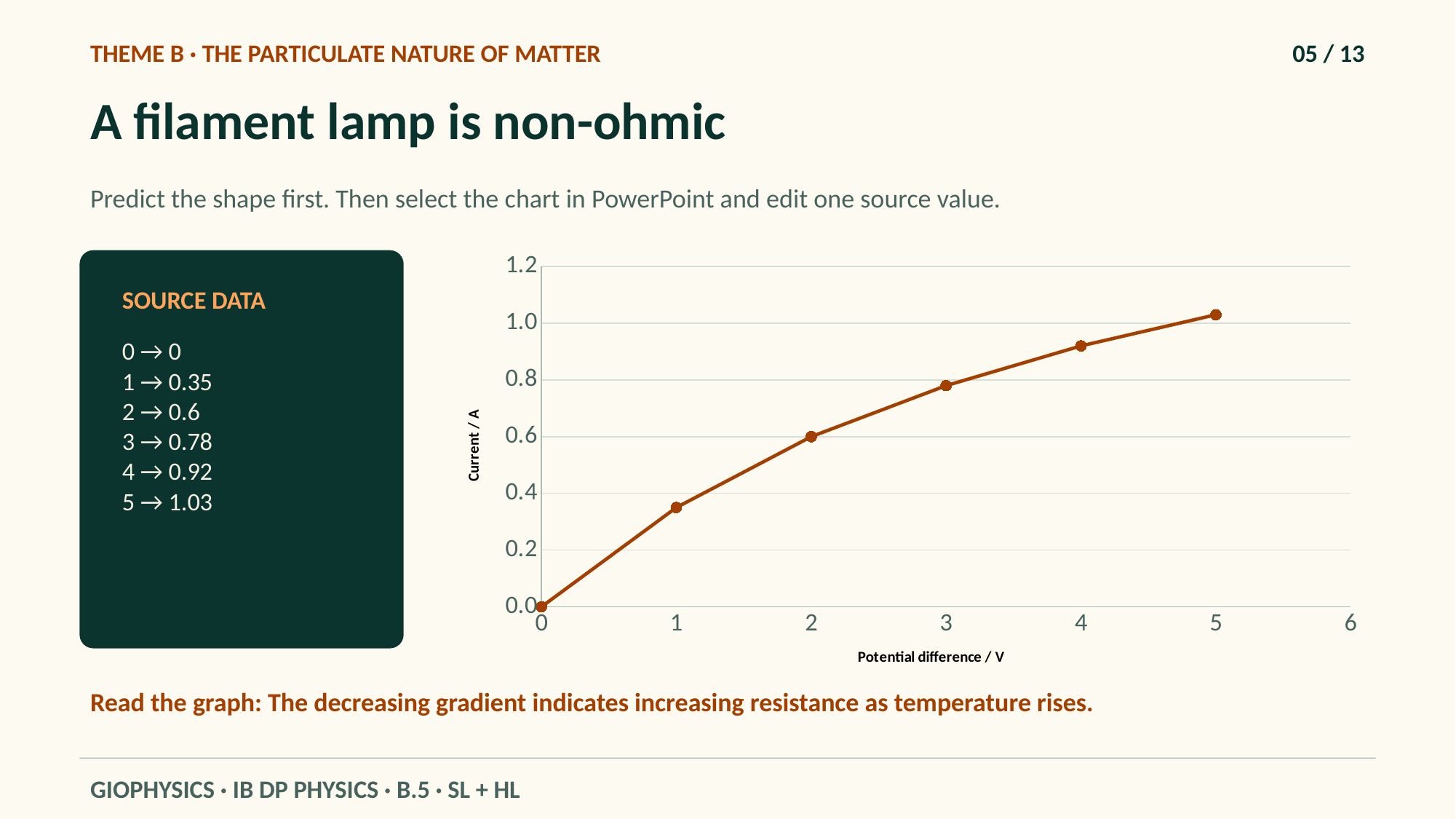

THEME B · THE PARTICULATE NATURE OF MATTER
05 / 13
A filament lamp is non-ohmic
Predict the shape first. Then select the chart in PowerPoint and edit one source value.

### Chart

| Category |  |
|---|---|
SOURCE DATA
0 → 0
1 → 0.35
2 → 0.6
3 → 0.78
4 → 0.92
5 → 1.03
Read the graph: The decreasing gradient indicates increasing resistance as temperature rises.

GIOPHYSICS · IB DP PHYSICS · B.5 · SL + HL